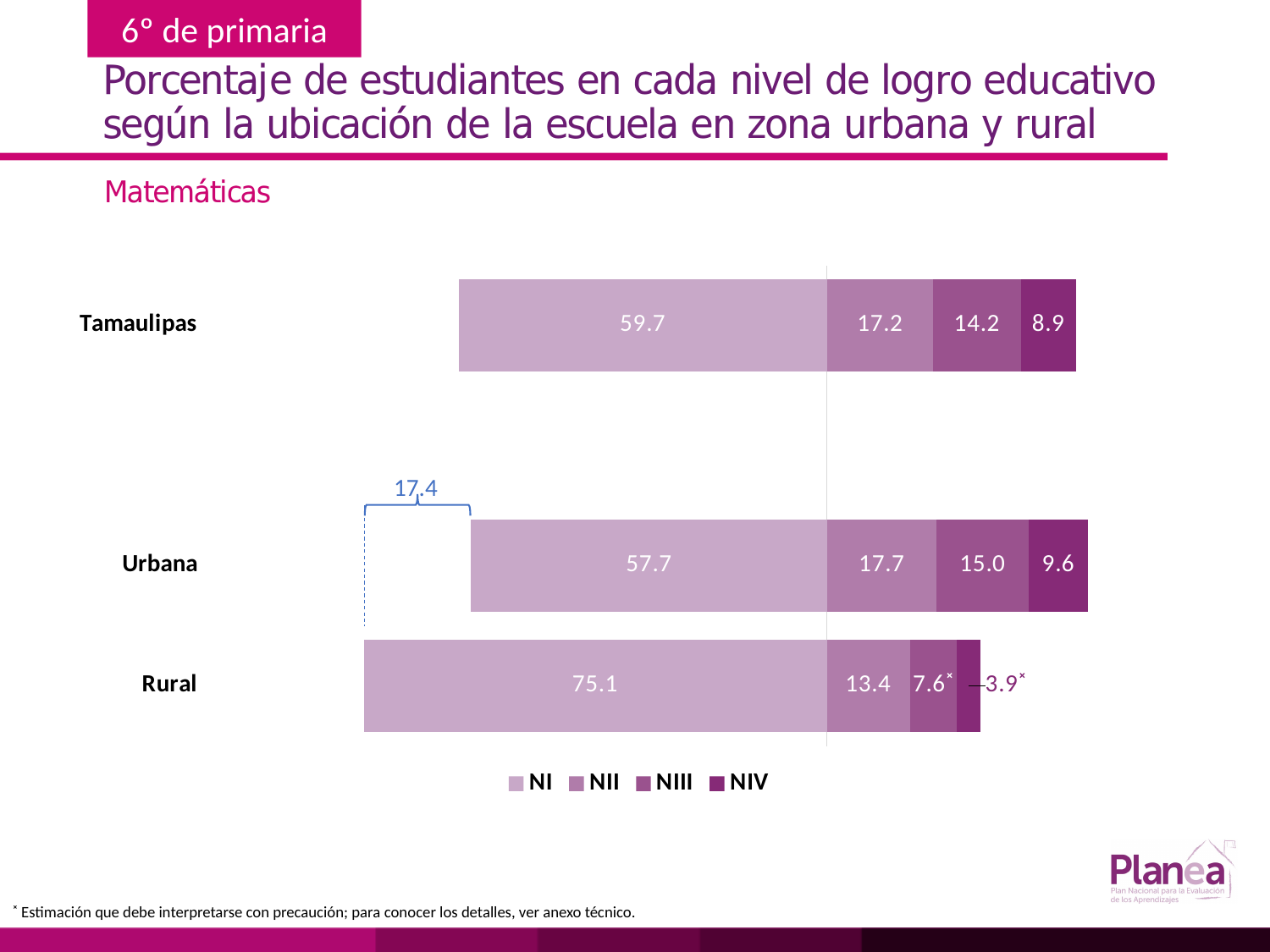

# Porcentaje de estudiantes en cada nivel de logro educativo según la ubicación de la escuela en zona urbana y rural

Matemáticas

### Chart

| Category |  |  |  |  |
|---|---|---|---|---|
| Rural | -75.1 | 13.4 | 7.6 | 3.9 |
| Urbana | -57.7 | 17.7 | 15.0 | 9.6 |
|  | None | None | None | None |
| Tamaulipas | -59.7 | 17.2 | 14.2 | 8.9 |
17.4
˟ Estimación que debe interpretarse con precaución; para conocer los detalles, ver anexo técnico.